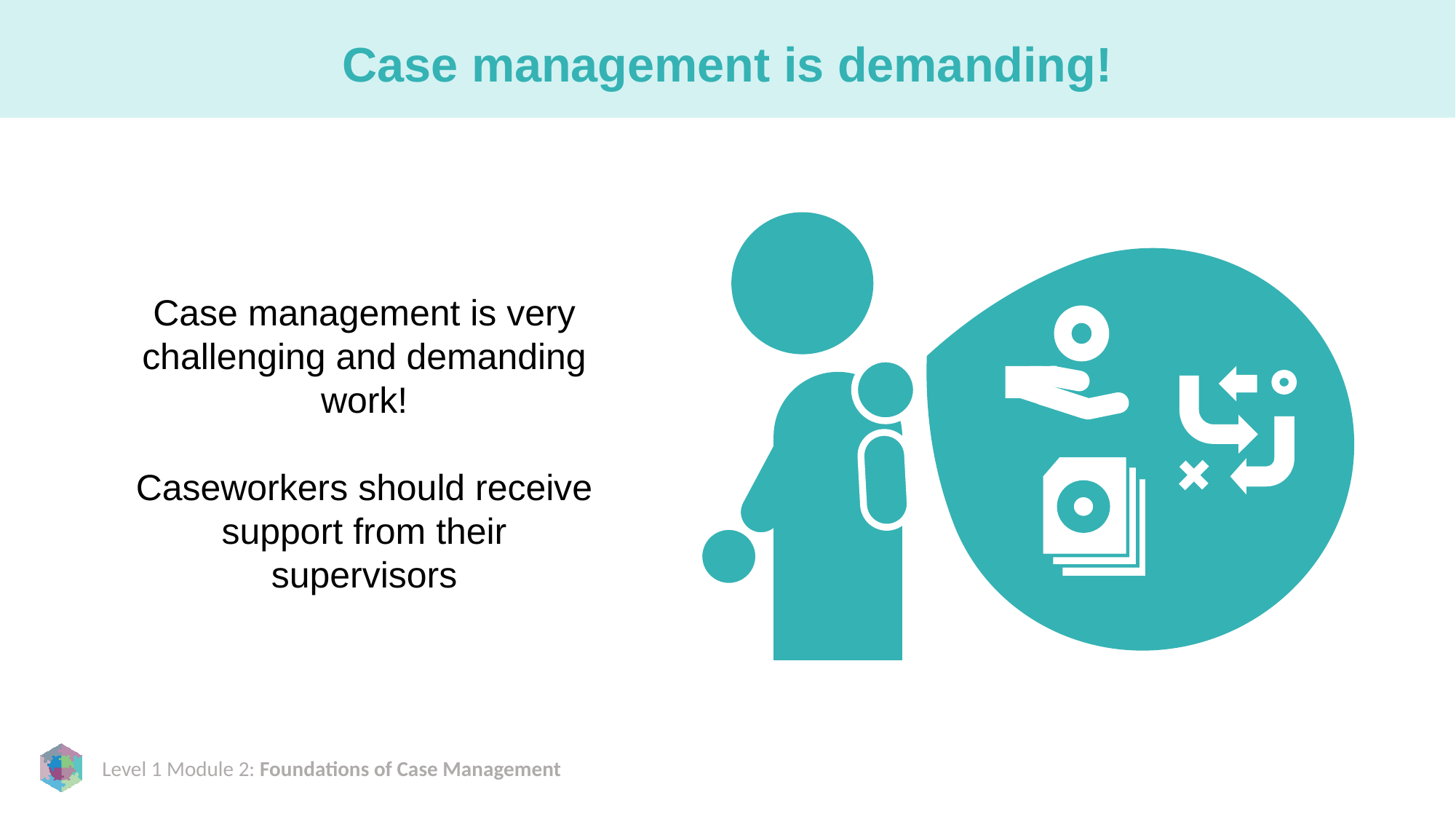

# Case management is demanding!

Case management is very challenging and demanding work!

Caseworkers should receive support from their supervisors